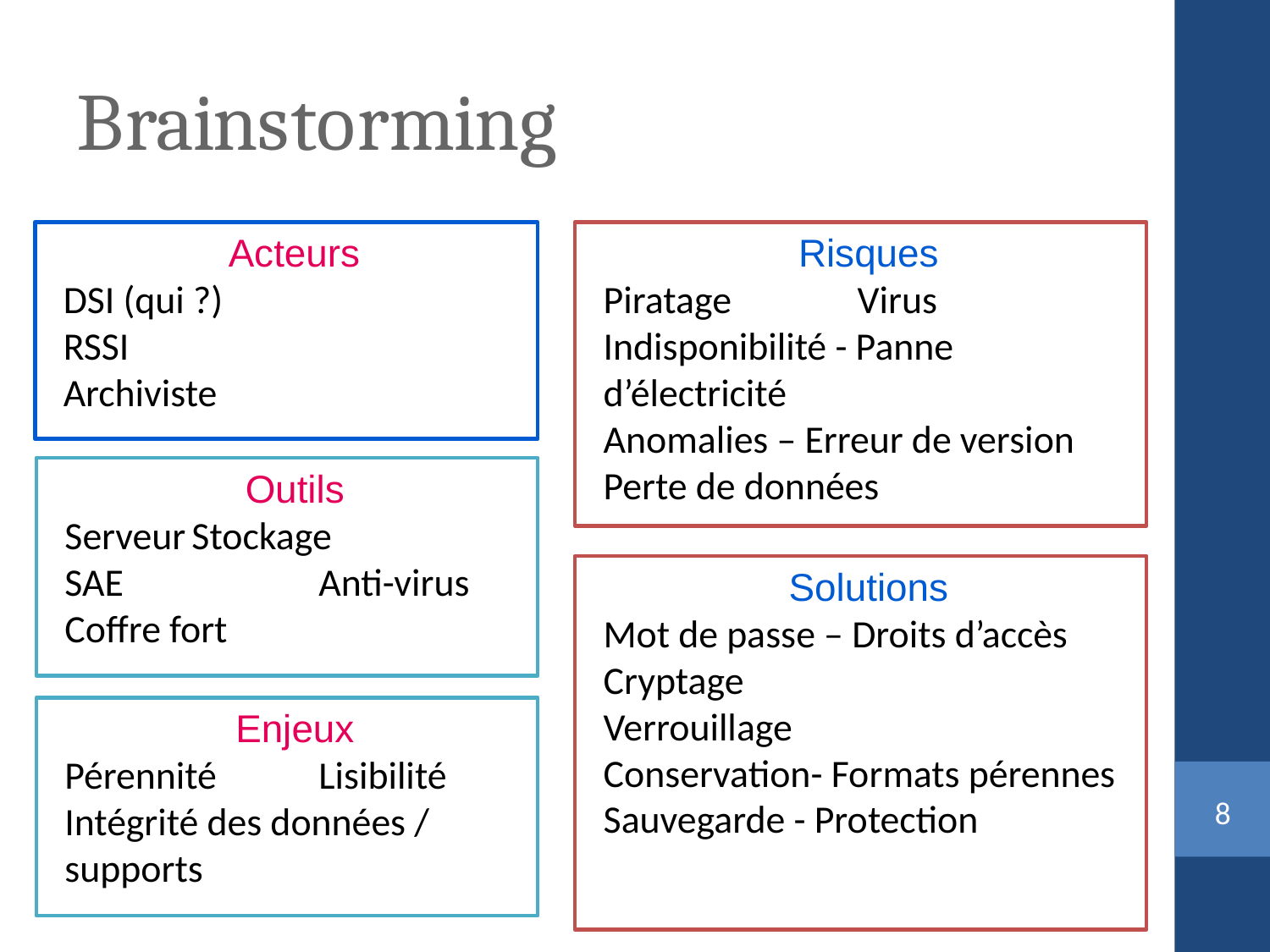

Brainstorming
Acteurs
DSI (qui ?)
RSSI
Archiviste
Risques
Piratage	Virus
Indisponibilité - Panne d’électricité
Anomalies – Erreur de version
Perte de données
Outils
Serveur	Stockage
SAE		Anti-virus
Coffre fort
Solutions
Mot de passe – Droits d’accès
Cryptage
Verrouillage
Conservation- Formats pérennes
Sauvegarde - Protection
Enjeux
Pérennité	Lisibilité
Intégrité des données / supports
8